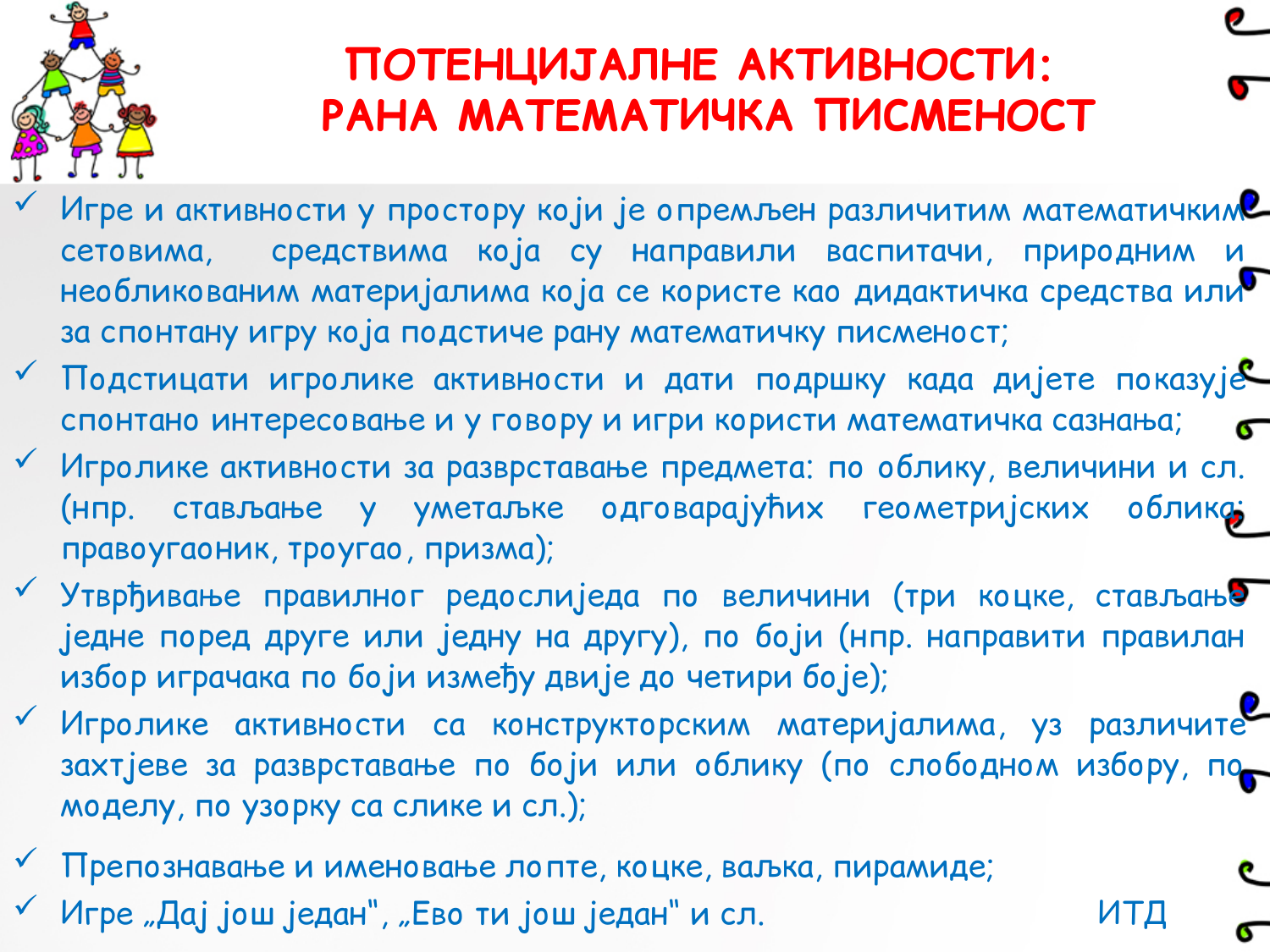

# ПОТЕНЦИЈАЛНЕ АКТИВНОСТИ: РАНА МАТЕМАТИЧКА ПИСМЕНОСТ
Игре и активности у простору који је опремљен различитим математичким сетовима,  средствима која су направили васпитачи, природним и необликованим материјалима која се користе као дидактичка средства или за спонтану игру која подстиче рану математичку писменост;
Подстицати игролике активности и дати подршку када дијете показује спонтано интересовање и у говору и игри користи математичка сазнања;
Игролике активности за разврставање предмета: по облику, величини и сл. (нпр. стављање у уметаљке одговарајућих геометријских облика: правоугаоник, троугао, призма);
Утврђивање правилног редослиједа по величини (три коцке, стављање једне поред друге или једну на другу), по боји (нпр. направити правилан избор играчака по боји између двије до четири боје);
Игролике активности са конструкторским материјалима, уз различите захтјеве за разврставање по боји или облику (по слободном избору, по моделу, по узорку са слике и сл.);
Препознавање и именовање лопте, коцке, ваљка, пирамиде;
Игре „Дај још један“, „Ево ти још један“ и сл.                                   ИТД